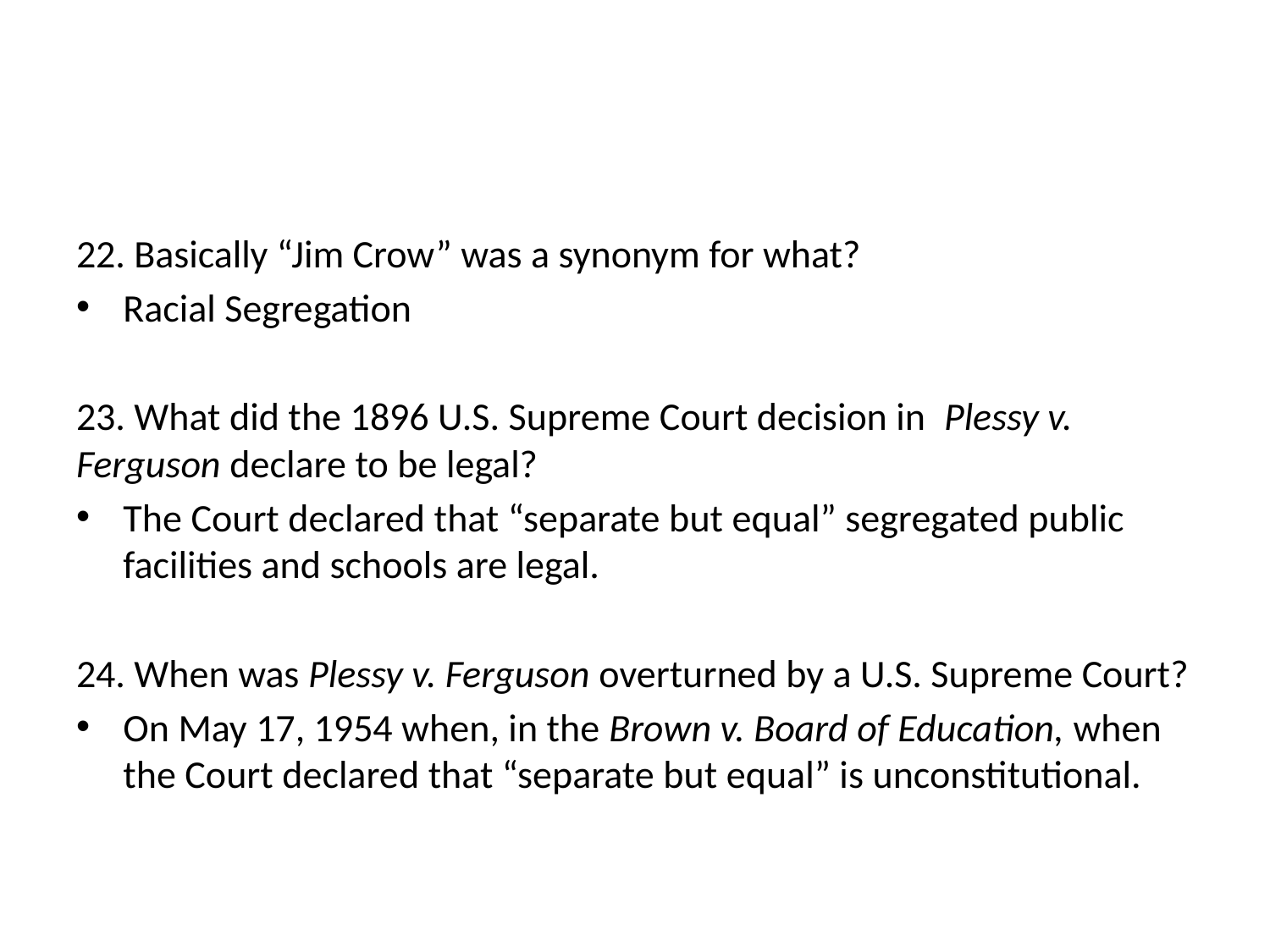

#
22. Basically “Jim Crow” was a synonym for what?
Racial Segregation

23. What did the 1896 U.S. Supreme Court decision in  Plessy v. Ferguson declare to be legal?
The Court declared that “separate but equal” segregated public facilities and schools are legal.

24. When was Plessy v. Ferguson overturned by a U.S. Supreme Court?
On May 17, 1954 when, in the Brown v. Board of Education, when the Court declared that “separate but equal” is unconstitutional.